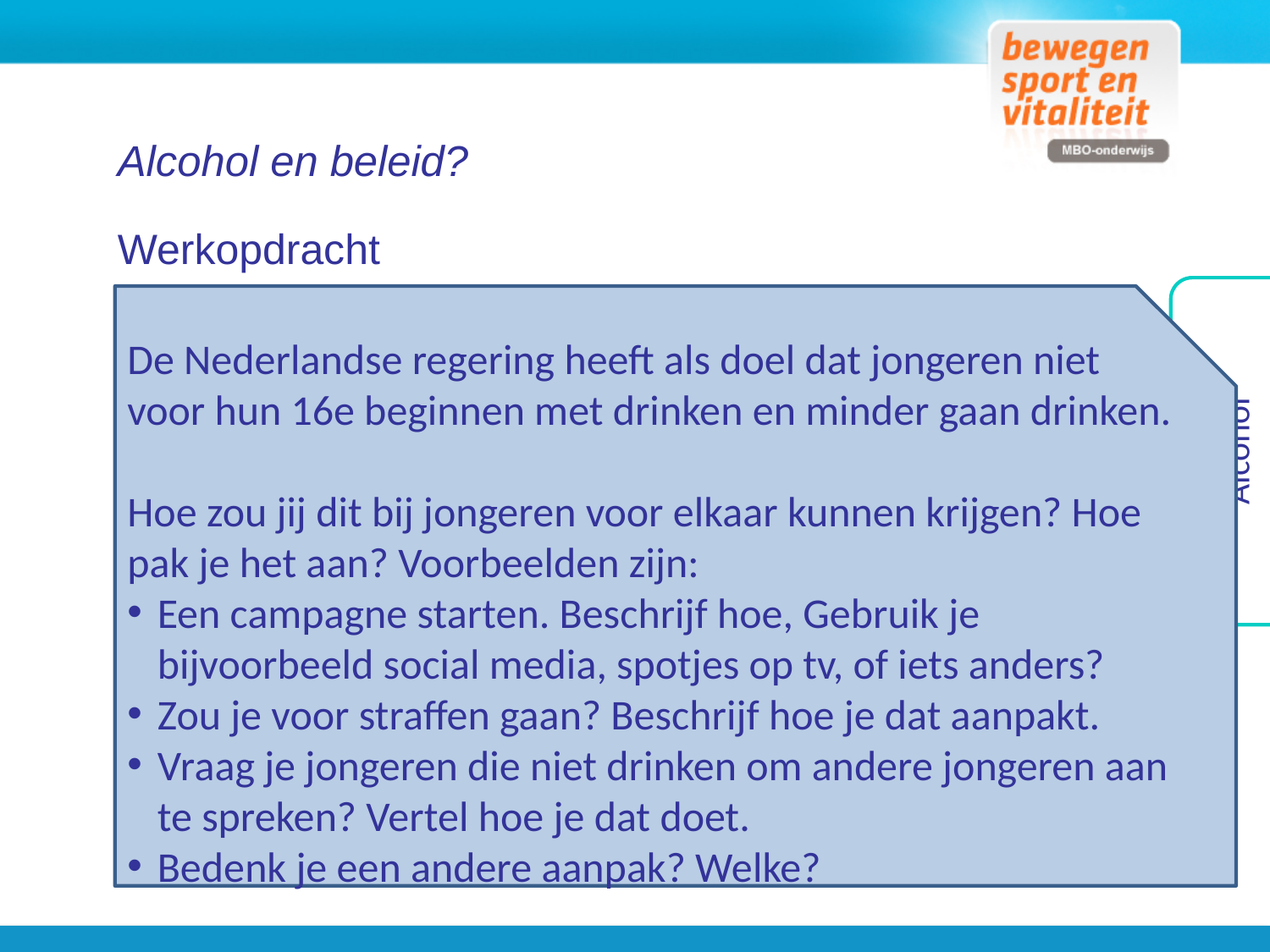

Alcohol en beleid?
Werkopdracht

Bedenk in een groepje een kort plan.
Geef per groepje punten van 1-4 voor de beste en minst goede aanpak.

Alcohol
De Nederlandse regering heeft als doel dat jongeren niet voor hun 16e beginnen met drinken en minder gaan drinken.

Hoe zou jij dit bij jongeren voor elkaar kunnen krijgen? Hoe pak je het aan? Voorbeelden zijn:
Een campagne starten. Beschrijf hoe, Gebruik je bijvoorbeeld social media, spotjes op tv, of iets anders?
Zou je voor straffen gaan? Beschrijf hoe je dat aanpakt.
Vraag je jongeren die niet drinken om andere jongeren aan te spreken? Vertel hoe je dat doet.
Bedenk je een andere aanpak? Welke?